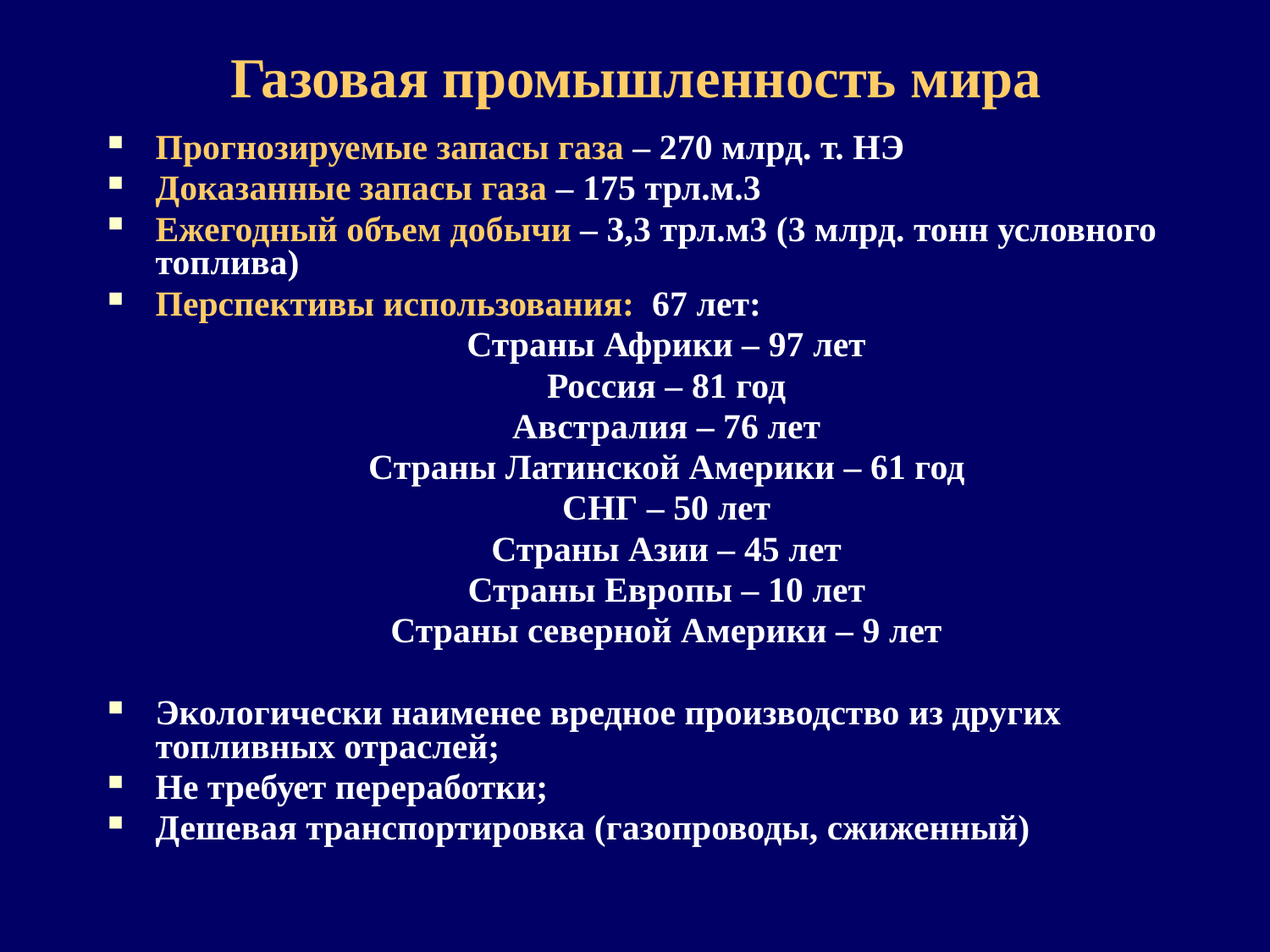

# Газовая промышленность мира
Прогнозируемые запасы газа – 270 млрд. т. НЭ
Доказанные запасы газа – 175 трл.м.3
Ежегодный объем добычи – 3,3 трл.м3 (3 млрд. тонн условного топлива)
Перспективы использования:  67 лет:
Страны Африки – 97 лет
Россия – 81 год
Австралия – 76 лет
Страны Латинской Америки – 61 год
СНГ – 50 лет
Страны Азии – 45 лет
Страны Европы – 10 лет
Страны северной Америки – 9 лет

Экологически наименее вредное производство из других топливных отраслей;
Не требует переработки;
Дешевая транспортировка (газопроводы, сжиженный)